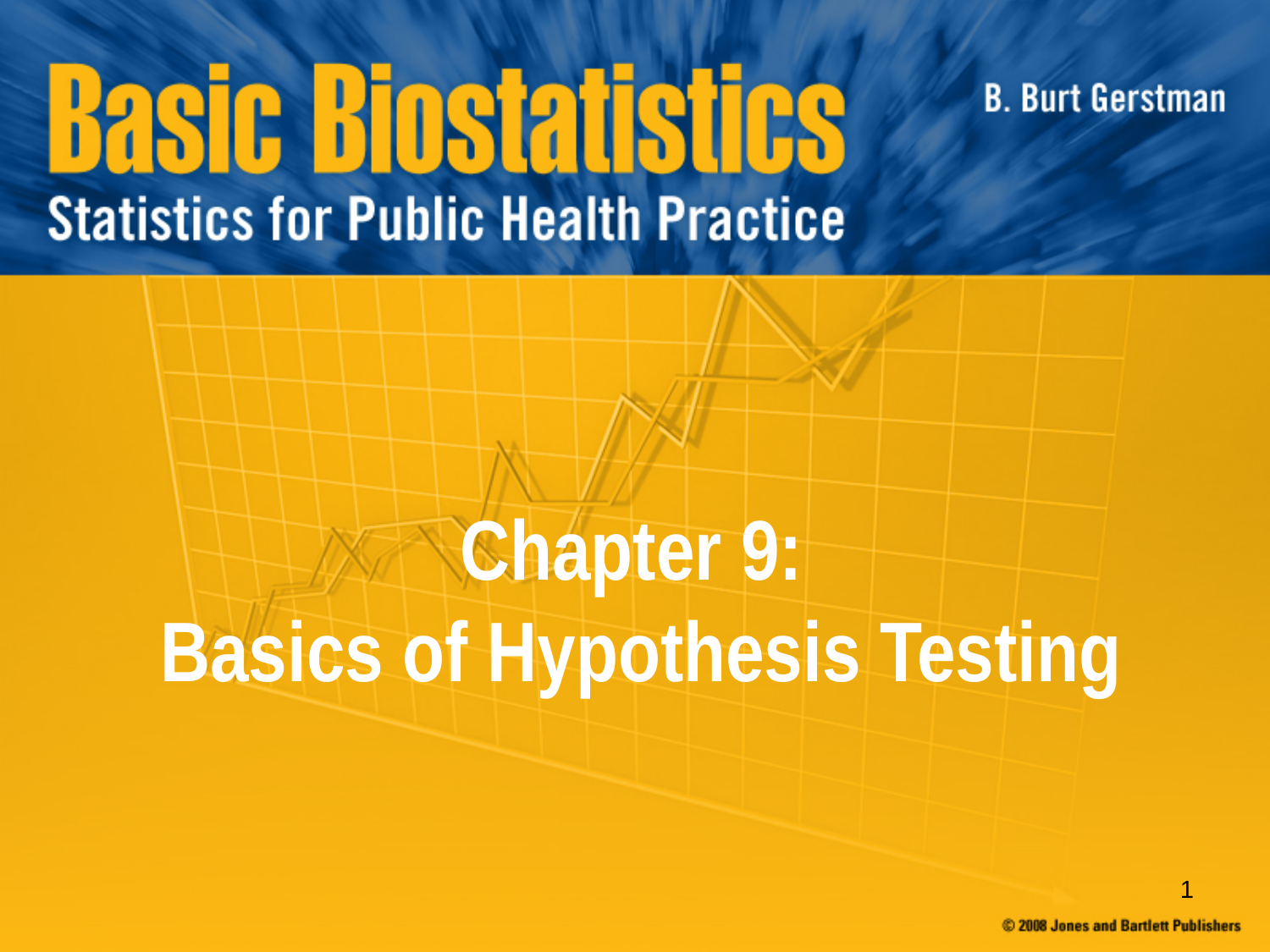

Chapter 9:
Basics of Hypothesis Testing
1
TexPoint fonts used in EMF.
Read the TexPoint manual before you delete this box.: